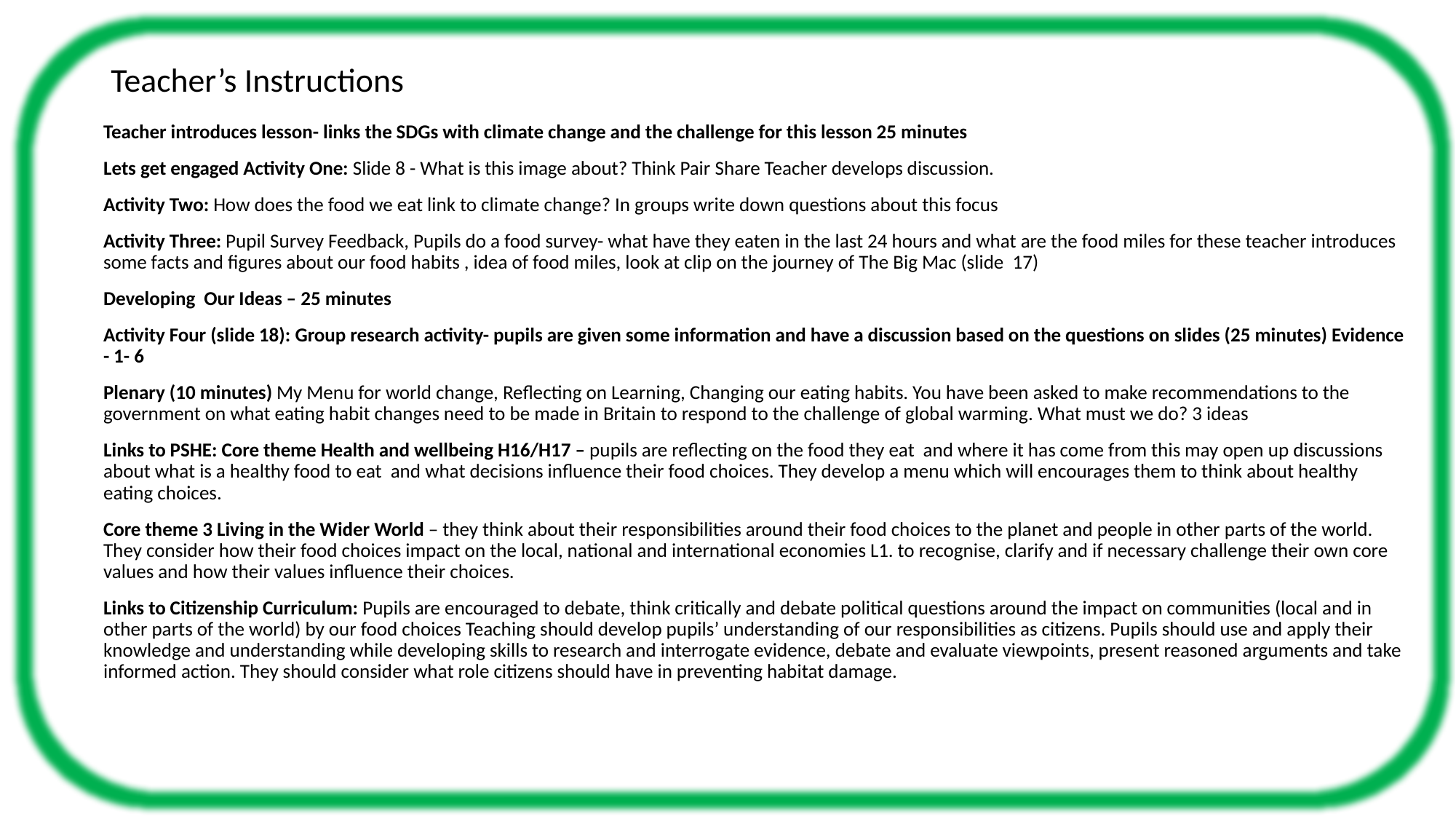

# Teacher’s Instructions
Teacher introduces lesson- links the SDGs with climate change and the challenge for this lesson 25 minutes
Lets get engaged Activity One: Slide 8 - What is this image about? Think Pair Share Teacher develops discussion.
Activity Two: How does the food we eat link to climate change? In groups write down questions about this focus
Activity Three: Pupil Survey Feedback, Pupils do a food survey- what have they eaten in the last 24 hours and what are the food miles for these teacher introduces some facts and figures about our food habits , idea of food miles, look at clip on the journey of The Big Mac (slide  17)
Developing  Our Ideas – 25 minutes
Activity Four (slide 18): Group research activity- pupils are given some information and have a discussion based on the questions on slides (25 minutes) Evidence - 1- 6
Plenary (10 minutes) My Menu for world change, Reflecting on Learning, Changing our eating habits. You have been asked to make recommendations to the government on what eating habit changes need to be made in Britain to respond to the challenge of global warming. What must we do? 3 ideas
Links to PSHE: Core theme Health and wellbeing H16/H17 – pupils are reflecting on the food they eat  and where it has come from this may open up discussions about what is a healthy food to eat  and what decisions influence their food choices. They develop a menu which will encourages them to think about healthy eating choices.
Core theme 3 Living in the Wider World – they think about their responsibilities around their food choices to the planet and people in other parts of the world.  They consider how their food choices impact on the local, national and international economies L1. to recognise, clarify and if necessary challenge their own core values and how their values influence their choices.
Links to Citizenship Curriculum: Pupils are encouraged to debate, think critically and debate political questions around the impact on communities (local and in other parts of the world) by our food choices Teaching should develop pupils’ understanding of our responsibilities as citizens. Pupils should use and apply their knowledge and understanding while developing skills to research and interrogate evidence, debate and evaluate viewpoints, present reasoned arguments and take informed action. They should consider what role citizens should have in preventing habitat damage.